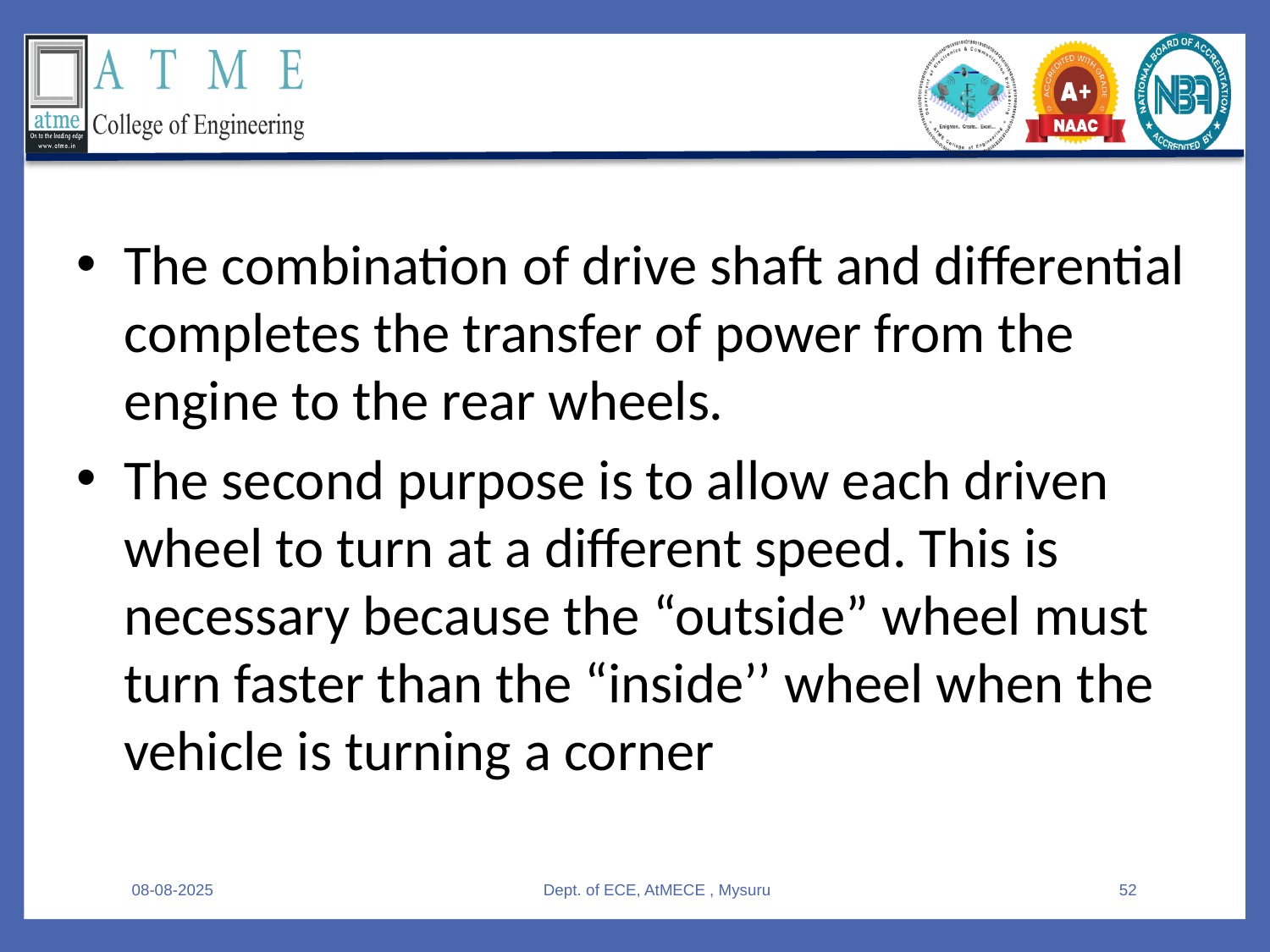

The combination of drive shaft and differential completes the transfer of power from the engine to the rear wheels.
The second purpose is to allow each driven wheel to turn at a different speed. This is necessary because the “outside” wheel must turn faster than the “inside’’ wheel when the vehicle is turning a corner

08-08-2025
Dept. of ECE, AtMECE , Mysuru
52